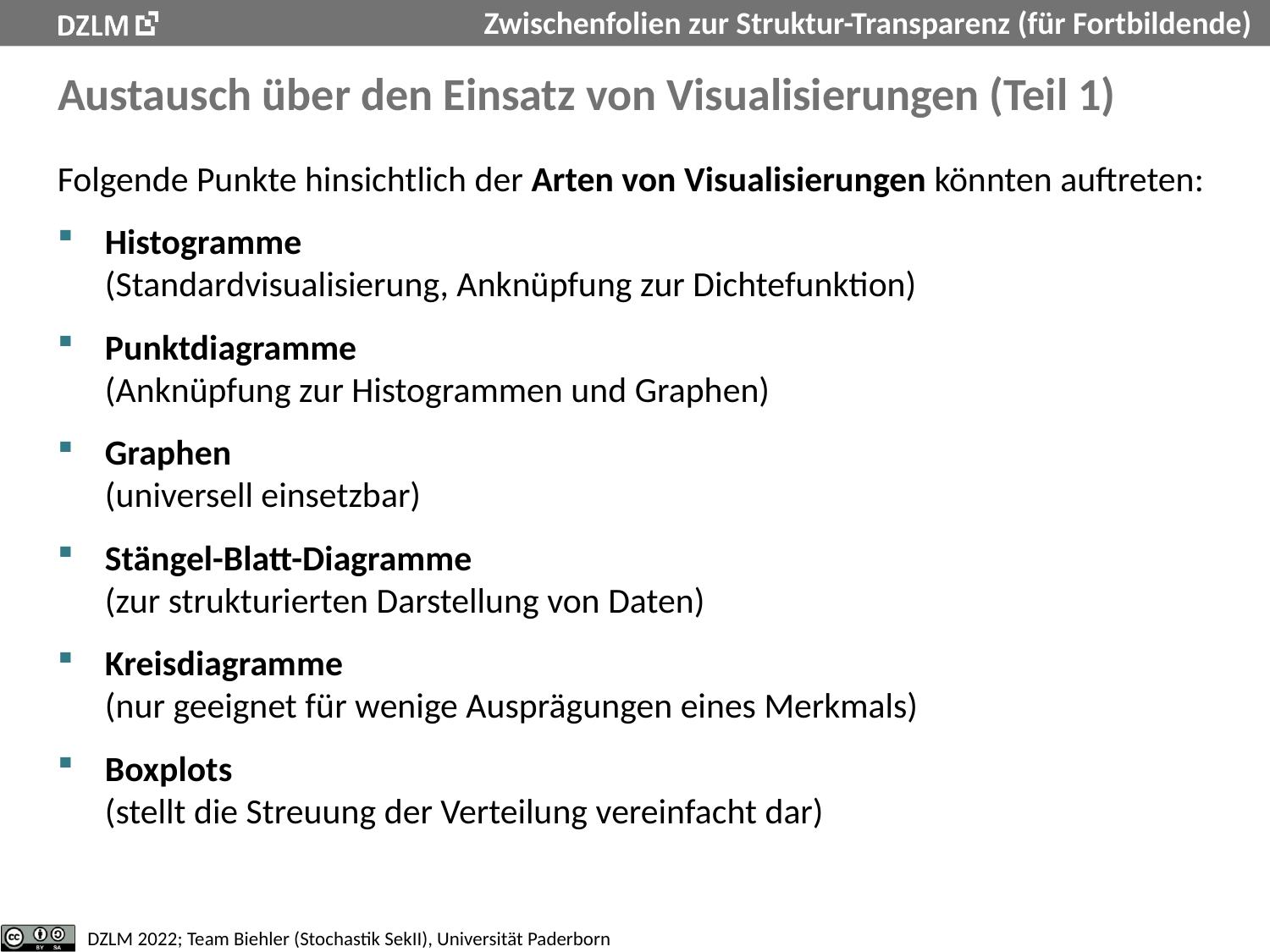

# Austausch über den Einsatz von Visualisierungen (Teil 1)
Folgende Punkte hinsichtlich der Arten von Visualisierungen könnten auftreten:
Histogramme
(Standardvisualisierung, Anknüpfung zur Dichtefunktion)
Punktdiagramme
(Anknüpfung zur Histogrammen und Graphen)
Graphen
(universell einsetzbar)
Stängel-Blatt-Diagramme
(zur strukturierten Darstellung von Daten)
Kreisdiagramme
(nur geeignet für wenige Ausprägungen eines Merkmals)
Boxplots
(stellt die Streuung der Verteilung vereinfacht dar)